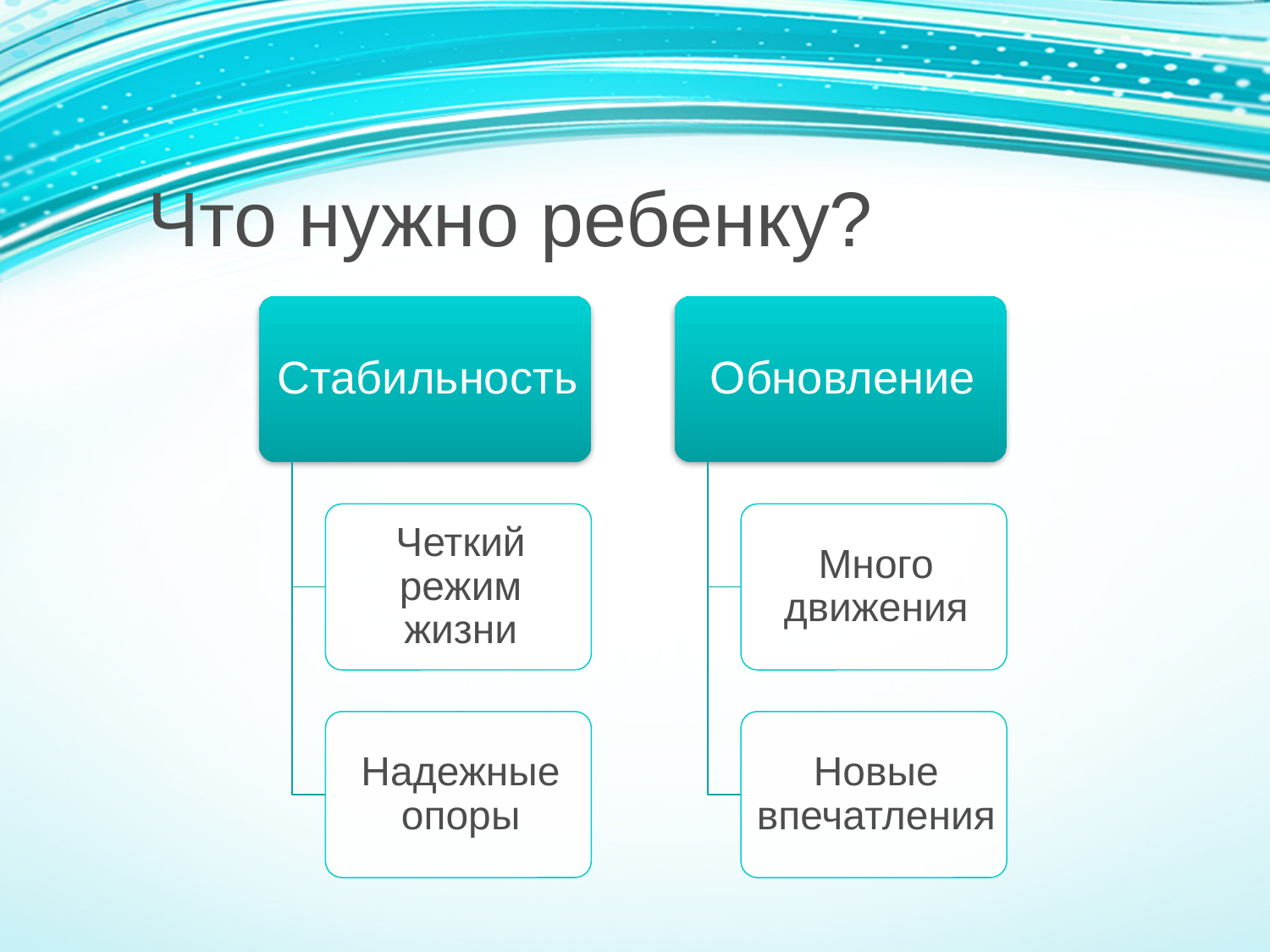

# Что нужно ребенку?
Стабильность
Четкий режим жизни
Надежные опоры
Обновление
Много движения
Новые впечатления